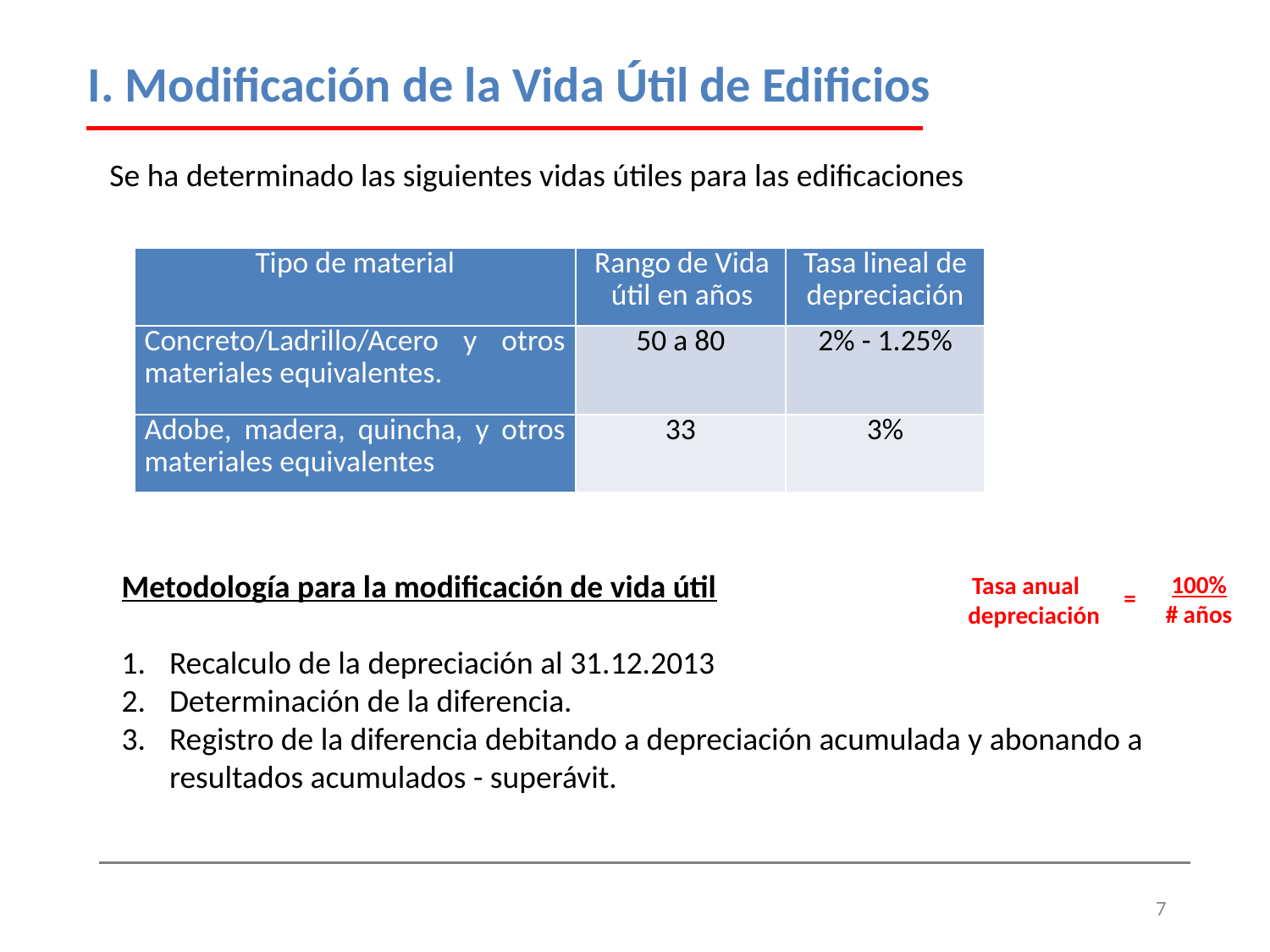

I. Modificación de la Vida Útil de Edificios
Se ha determinado las siguientes vidas útiles para las edificaciones
| Tipo de material | Rango de Vida útil en años | Tasa lineal de depreciación |
| --- | --- | --- |
| Concreto/Ladrillo/Acero y otros materiales equivalentes. | 50 a 80 | 2% - 1.25% |
| Adobe, madera, quincha, y otros materiales equivalentes | 33 | 3% |
Metodología para la modificación de vida útil

Recalculo de la depreciación al 31.12.2013
Determinación de la diferencia.
Registro de la diferencia debitando a depreciación acumulada y abonando a resultados acumulados - superávit.
100%
# años
Tasa anual
depreciación
=
7